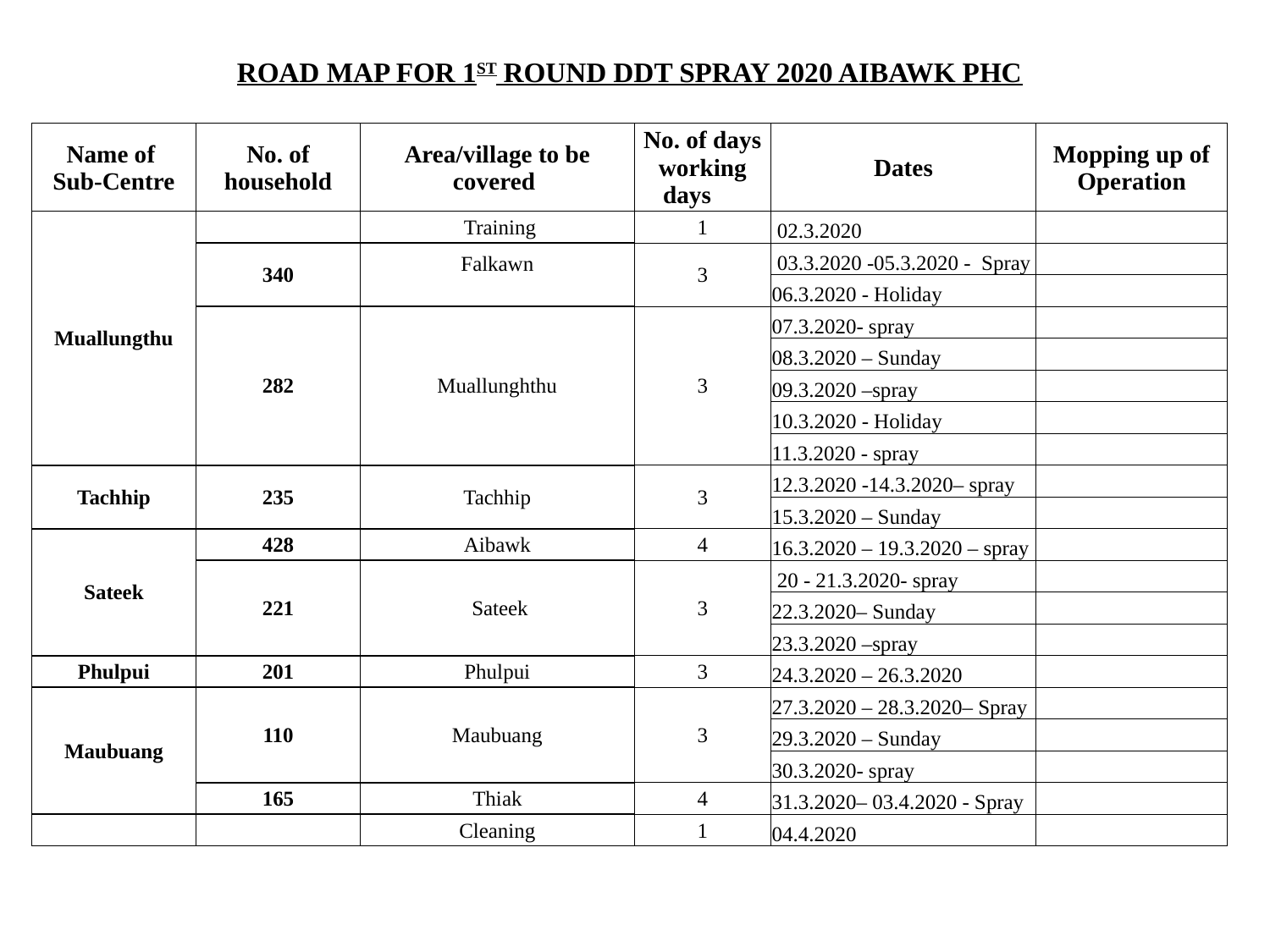

| ROAD MAP FOR 1ST ROUND DDT SPRAY 2020 AIBAWK PHC |  |  |  |  |  |
| --- | --- | --- | --- | --- | --- |
|  |  |  |  |  |  |
| Name of Sub-Centre | No. of household | Area/village to be covered | No. of days working days | Dates | Mopping up of Operation |
| Muallungthu |  | Training | 1 | 02.3.2020 |  |
|  | 340 | Falkawn | 3 | 03.3.2020 -05.3.2020 - Spray |  |
|  |  |  |  | 06.3.2020 - Holiday |  |
|  | 282 | Muallunghthu | 3 | 07.3.2020- spray |  |
|  |  |  |  | 08.3.2020 – Sunday |  |
|  |  |  |  | 09.3.2020 –spray |  |
|  |  |  |  | 10.3.2020 - Holiday |  |
|  |  |  |  | 11.3.2020 - spray |  |
| Tachhip | 235 | Tachhip | 3 | 12.3.2020 -14.3.2020– spray |  |
|  |  |  |  | 15.3.2020 – Sunday |  |
| Sateek | 428 | Aibawk | 4 | 16.3.2020 – 19.3.2020 – spray |  |
|  | 221 | Sateek | 3 | 20 - 21.3.2020- spray |  |
|  |  |  |  | 22.3.2020– Sunday |  |
|  |  |  |  | 23.3.2020 –spray |  |
| Phulpui | 201 | Phulpui | 3 | 24.3.2020 – 26.3.2020 |  |
| Maubuang | 110 | Maubuang | 3 | 27.3.2020 – 28.3.2020– Spray |  |
|  |  |  |  | 29.3.2020 – Sunday |  |
|  |  |  |  | 30.3.2020- spray |  |
|  | 165 | Thiak | 4 | 31.3.2020– 03.4.2020 - Spray |  |
|  |  | Cleaning | 1 | 04.4.2020 |  |